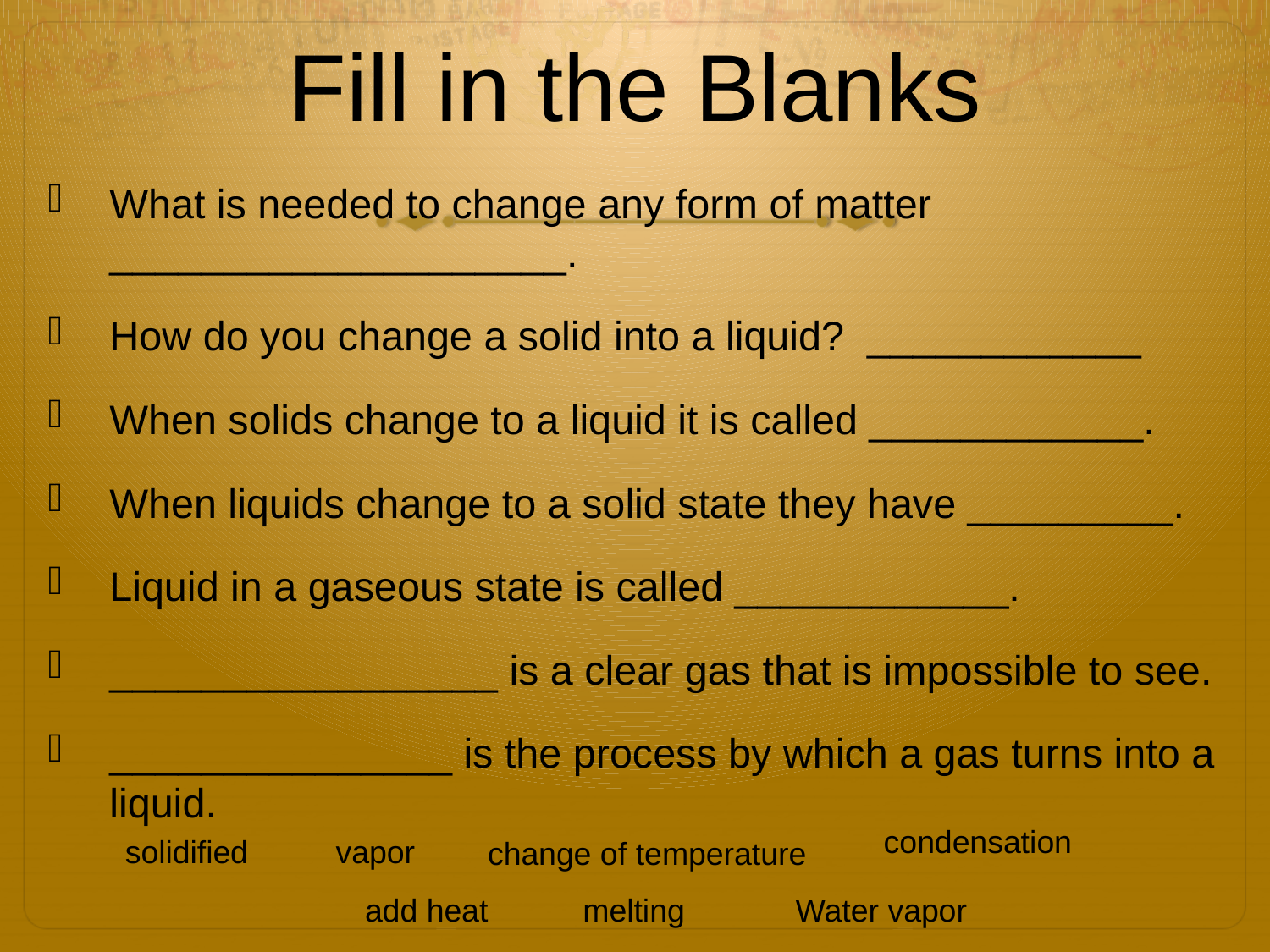

# Fill in the Blanks
What is needed to change any form of matter ____________________.
How do you change a solid into a liquid?  ____________
When solids change to a liquid it is called ____________.
When liquids change to a solid state they have _________.
Liquid in a gaseous state is called ____________.
_________________ is a clear gas that is impossible to see.
_______________ is the process by which a gas turns into a liquid.
condensation
solidified
vapor
change of temperature
add heat
melting
Water vapor